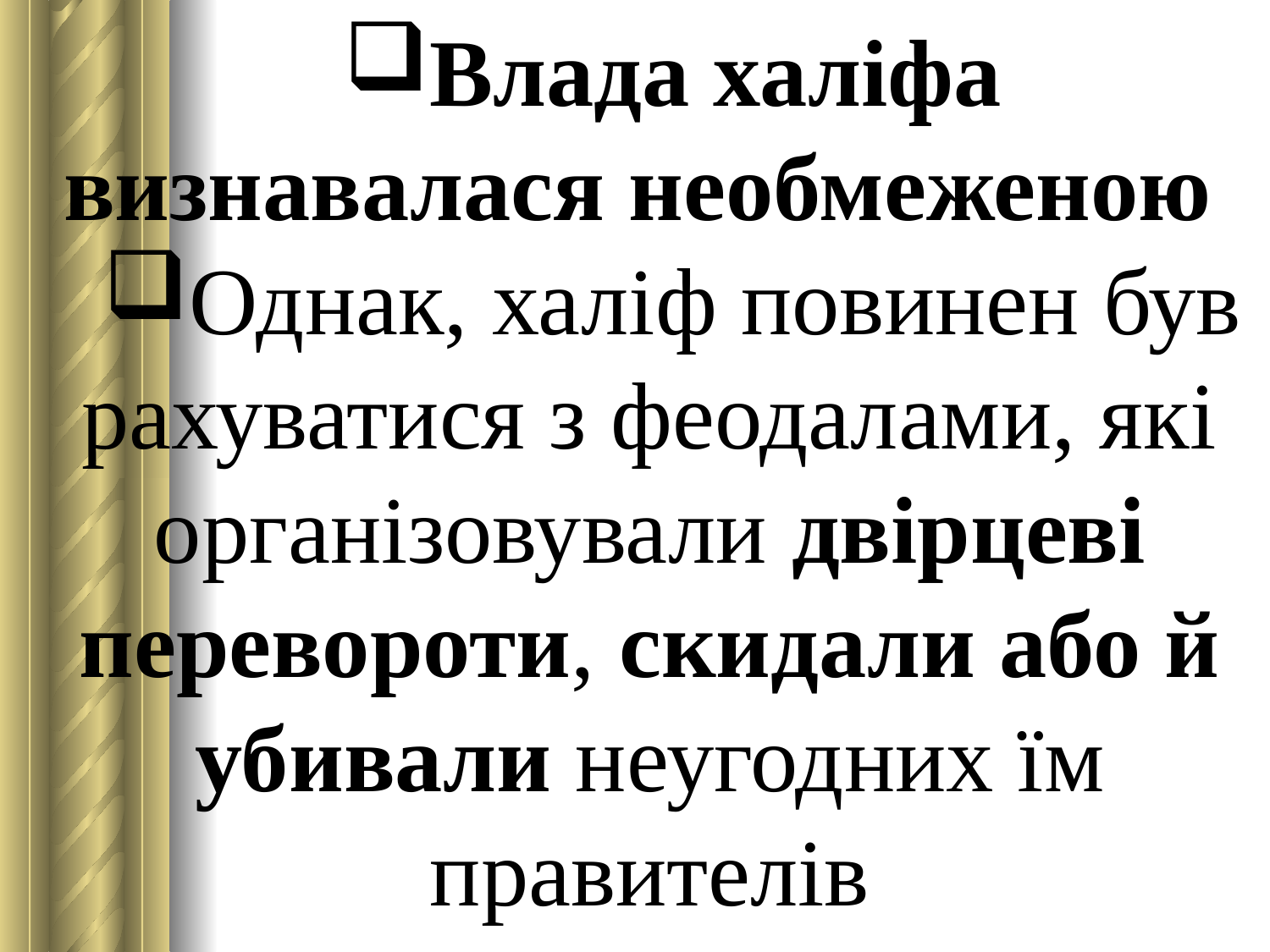

Влада халіфа визнавалася необмеженою
Однак, халіф повинен був рахуватися з феодалами, які організовували двірцеві перевороти, скидали або й убивали неугодних їм правителів